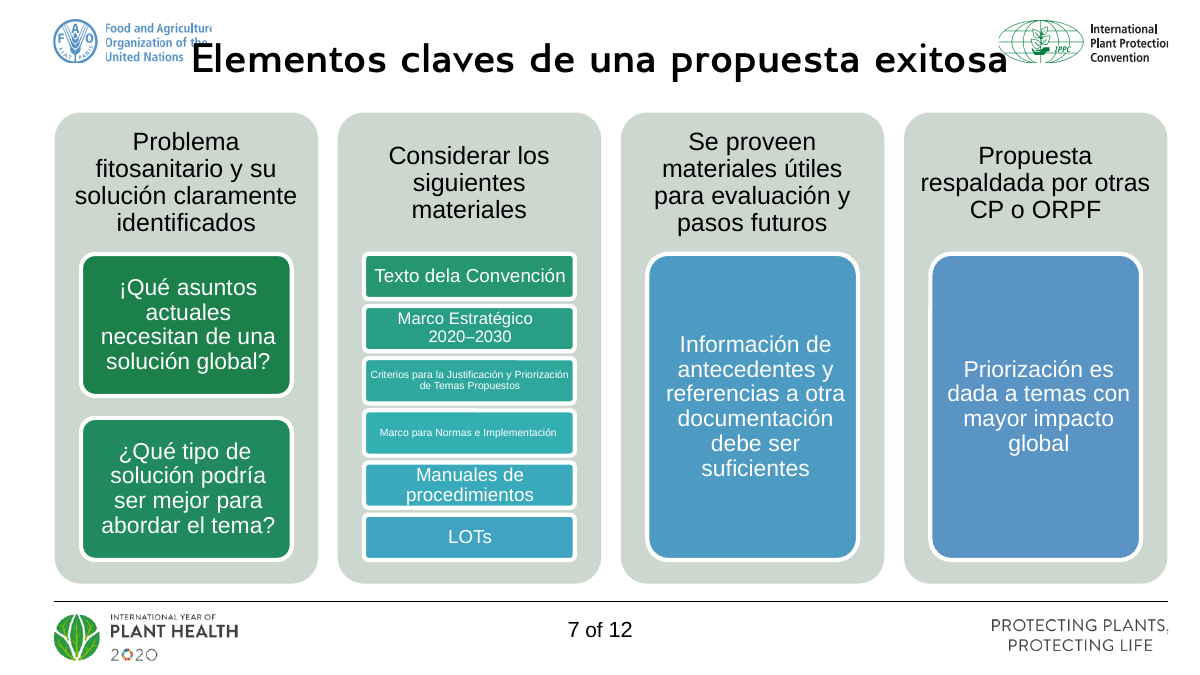

Elementos claves de una propuesta exitosa
Problema fitosanitario y su solución claramente identificados
¡Qué asuntos actuales necesitan de una solución global?
¿Qué tipo de  solución podría ser mejor para abordar el tema?
Considerar los siguientes materiales
Texto dela Convención
Marco Estratégico
2020–2030
Criterios para la Justificación y Priorización de Temas Propuestos
Marco para Normas e Implementación
Manuales de procedimientos
LOTs
Se proveen materiales útiles para evaluación y pasos futuros
Información de antecedentes y referencias a otra documentación debe ser suficientes
Propuesta respaldada por otras CP o ORPF
Priorización es dada a temas con mayor impacto global
7 of 12